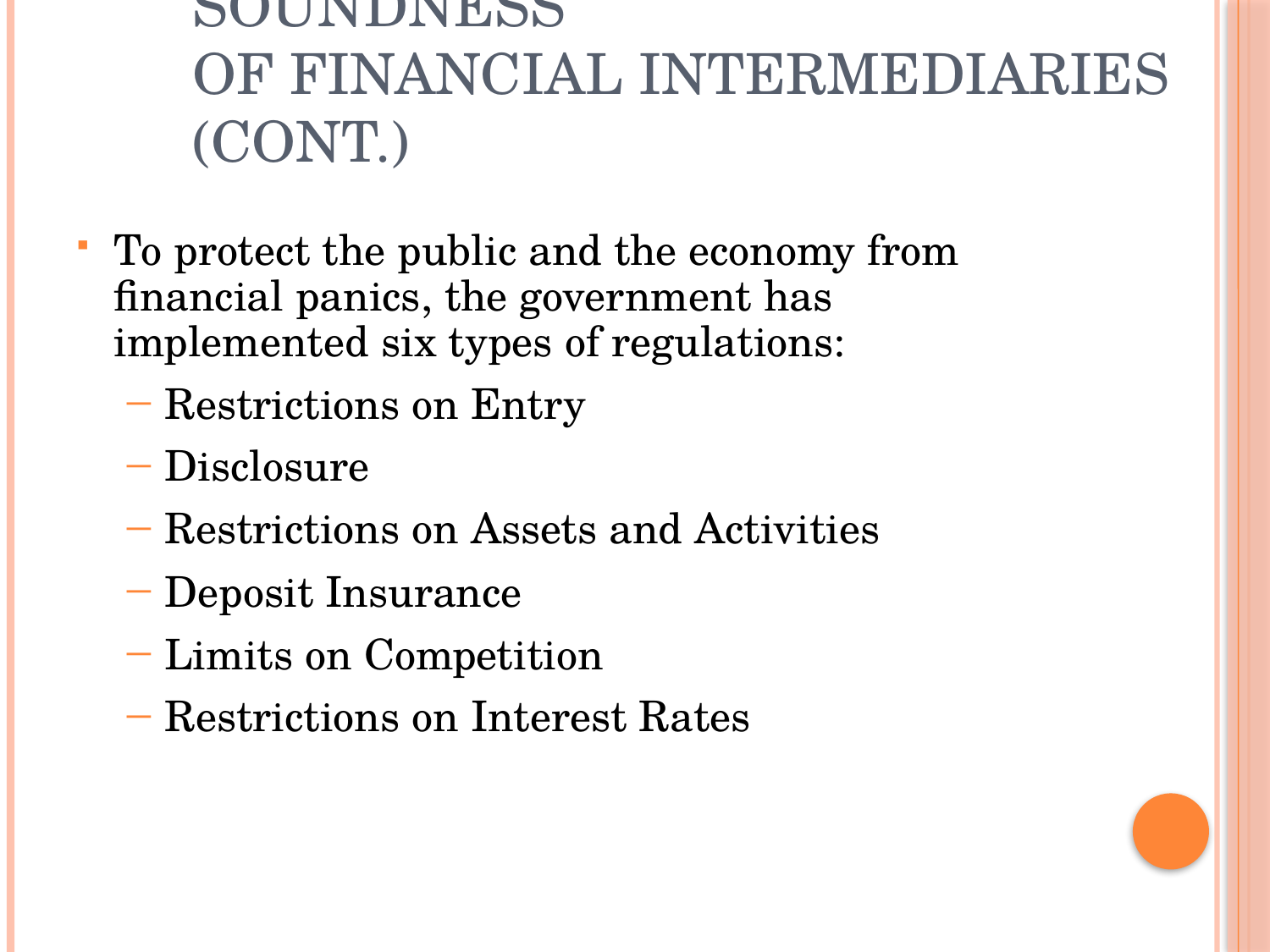

# Regulation Reason: Ensure Soundness of Financial Intermediaries (cont.)
To protect the public and the economy from financial panics, the government has implemented six types of regulations:
Restrictions on Entry
Disclosure
Restrictions on Assets and Activities
Deposit Insurance
Limits on Competition
Restrictions on Interest Rates